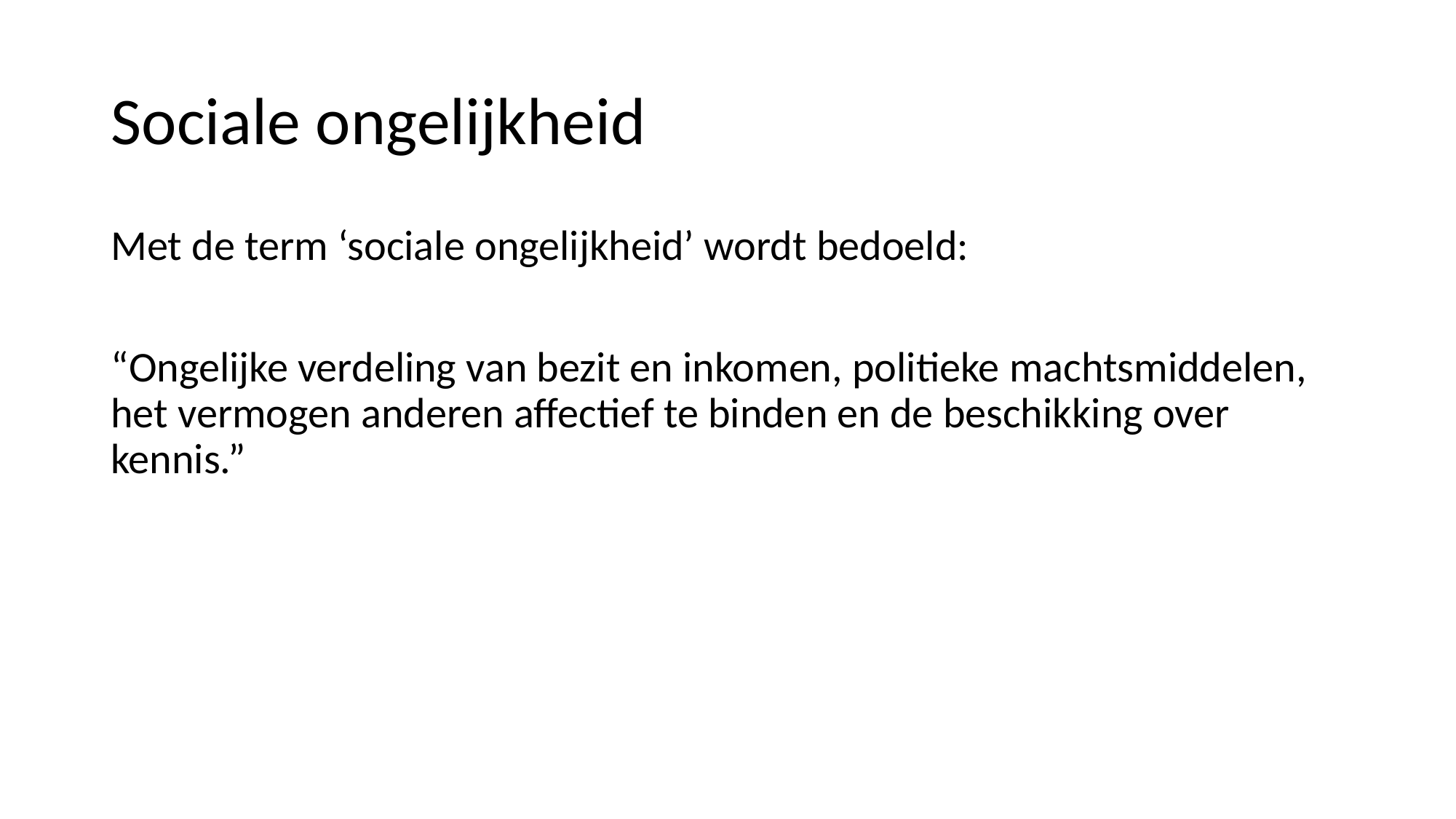

# Sociale ongelijkheid
Met de term ‘sociale ongelijkheid’ wordt bedoeld:

“Ongelijke verdeling van bezit en inkomen, politieke machtsmiddelen, het vermogen anderen affectief te binden en de beschikking over kennis.”